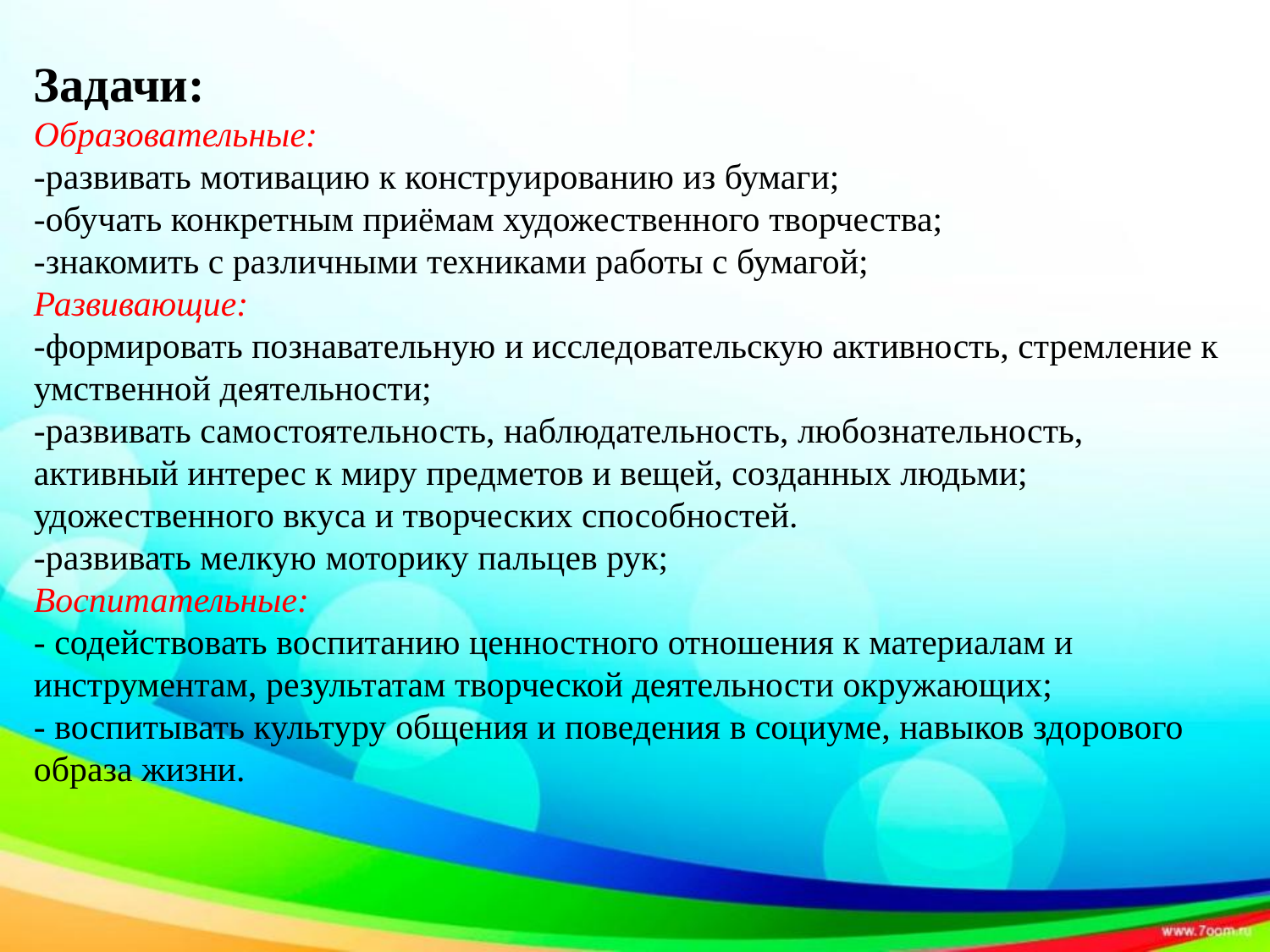

Задачи:
Образовательные:
-развивать мотивацию к конструированию из бумаги;
-обучать конкретным приёмам художественного творчества;
-знакомить с различными техниками работы с бумагой;
Развивающие:
-формировать познавательную и исследовательскую активность, стремление к умственной деятельности;
-развивать самостоятельность, наблюдательность, любознательность, активный интерес к миру предметов и вещей, созданных людьми;
удожественного вкуса и творческих способностей.
-развивать мелкую моторику пальцев рук;
Воспитательные:
- содействовать воспитанию ценностного отношения к материалам и инструментам, результатам творческой деятельности окружающих;
- воспитывать культуру общения и поведения в социуме, навыков здорового образа жизни.